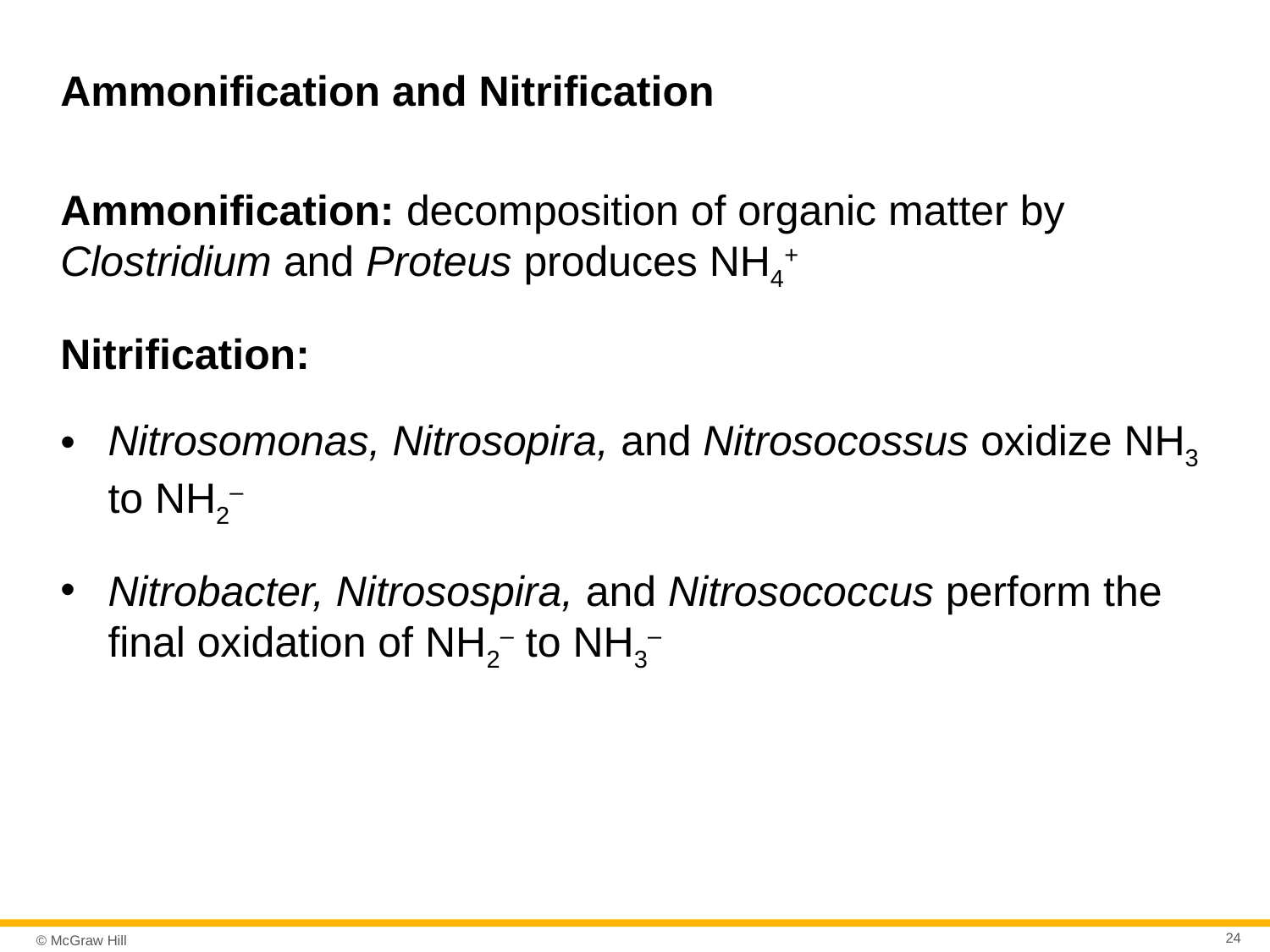

# Ammonification and Nitrification
Ammonification: decomposition of organic matter by Clostridium and Proteus produces NH4+
Nitrification:
Nitrosomonas, Nitrosopira, and Nitrosocossus oxidize NH3 to NH2–
Nitrobacter, Nitrosospira, and Nitrosococcus perform the final oxidation of NH2– to NH3–